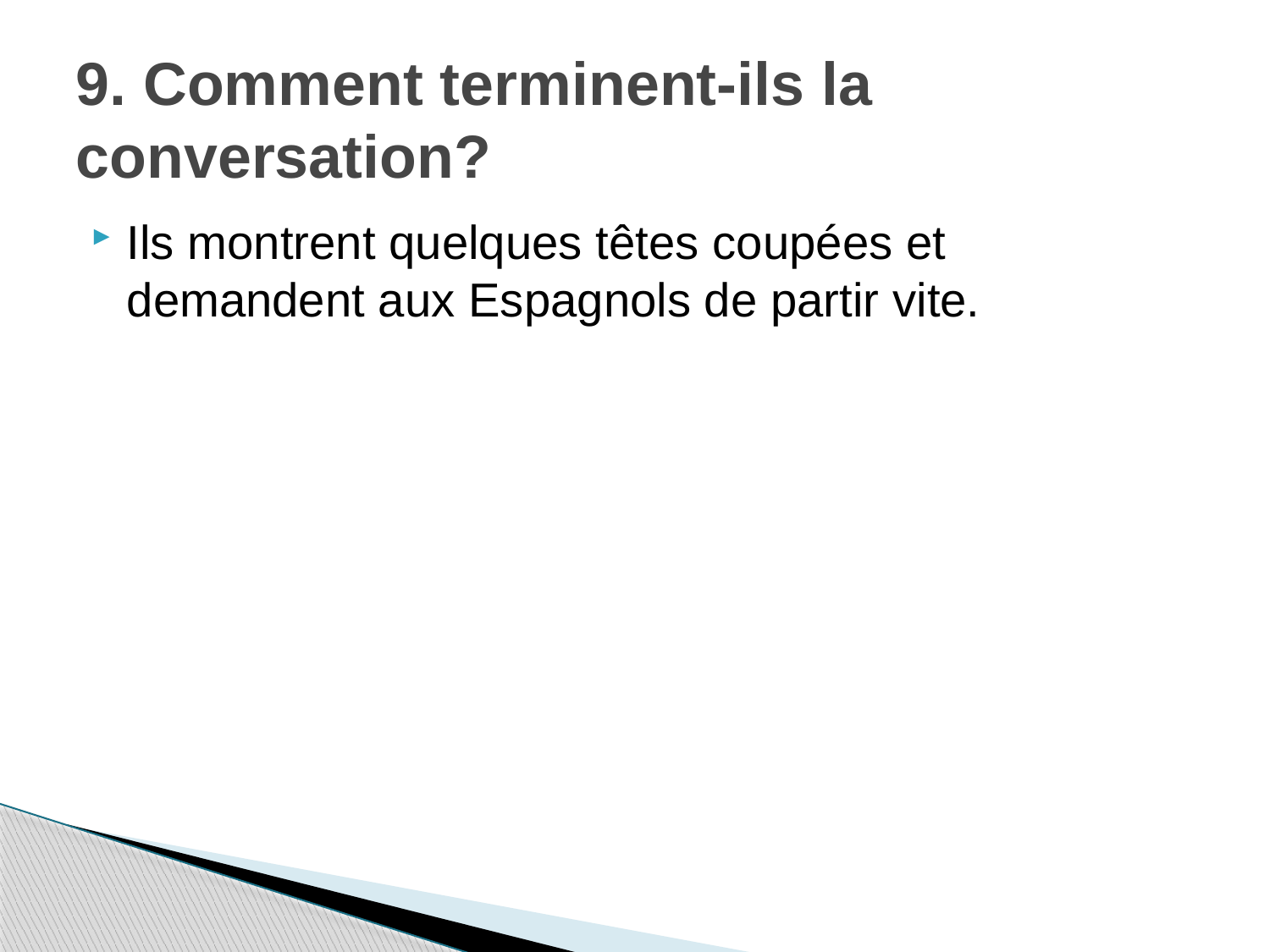

# 9. Comment terminent-ils la conversation?
Ils montrent quelques têtes coupées et demandent aux Espagnols de partir vite.